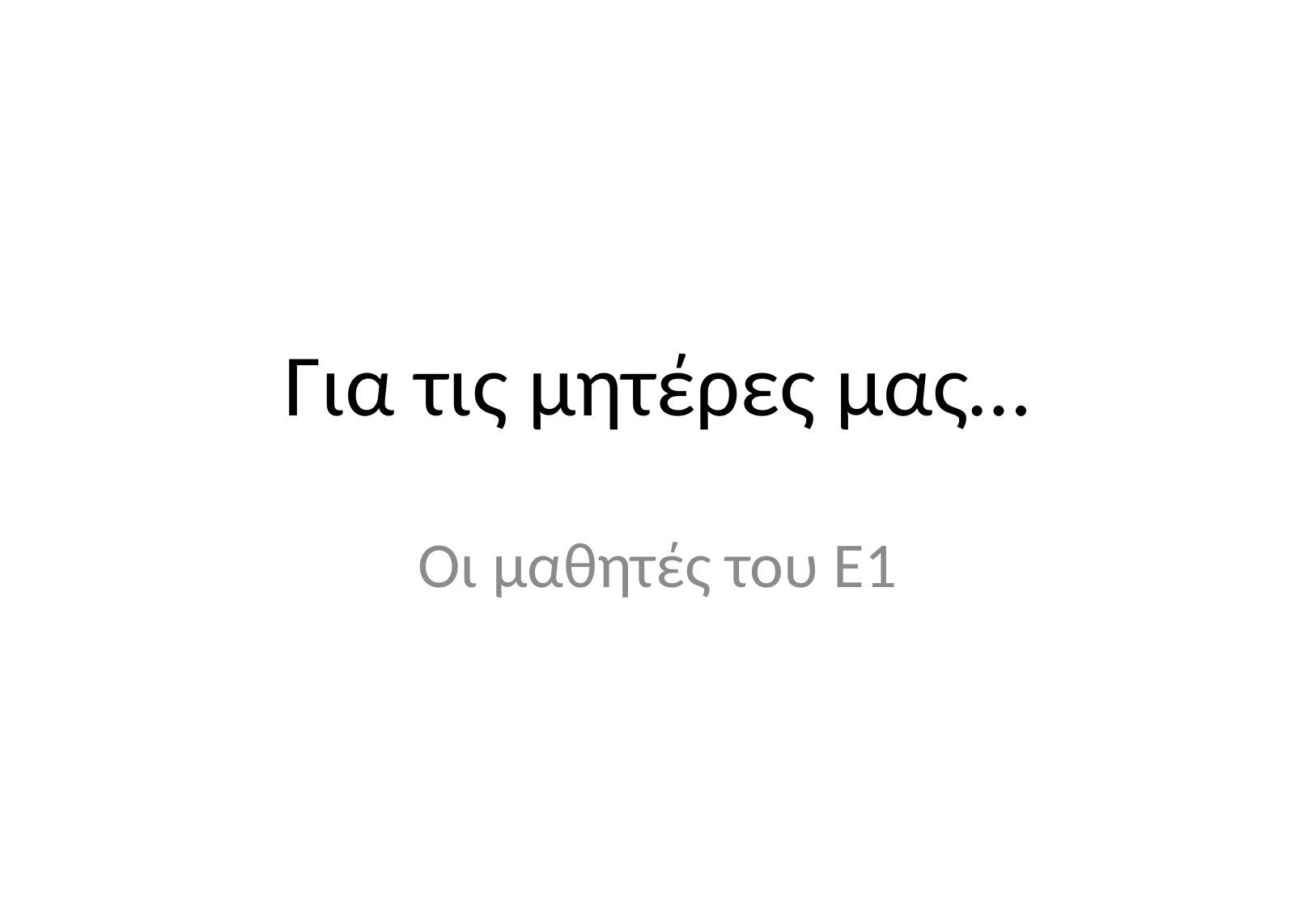

# Για τις μητέρες μας…
Οι μαθητές του Ε1